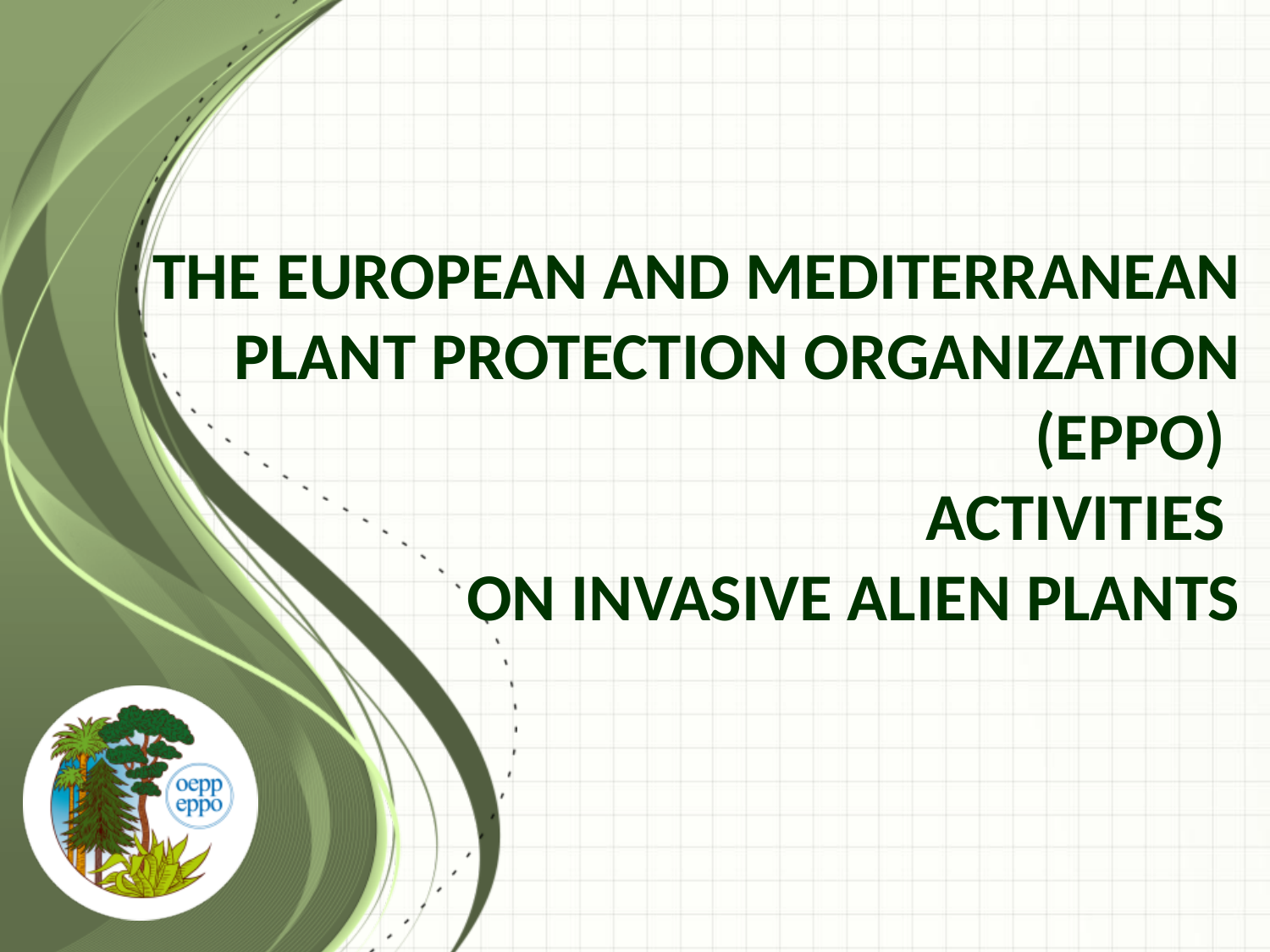

# The European and Mediterranean Plant Protection Organization (EPPO) activities on Invasive Alien Plants